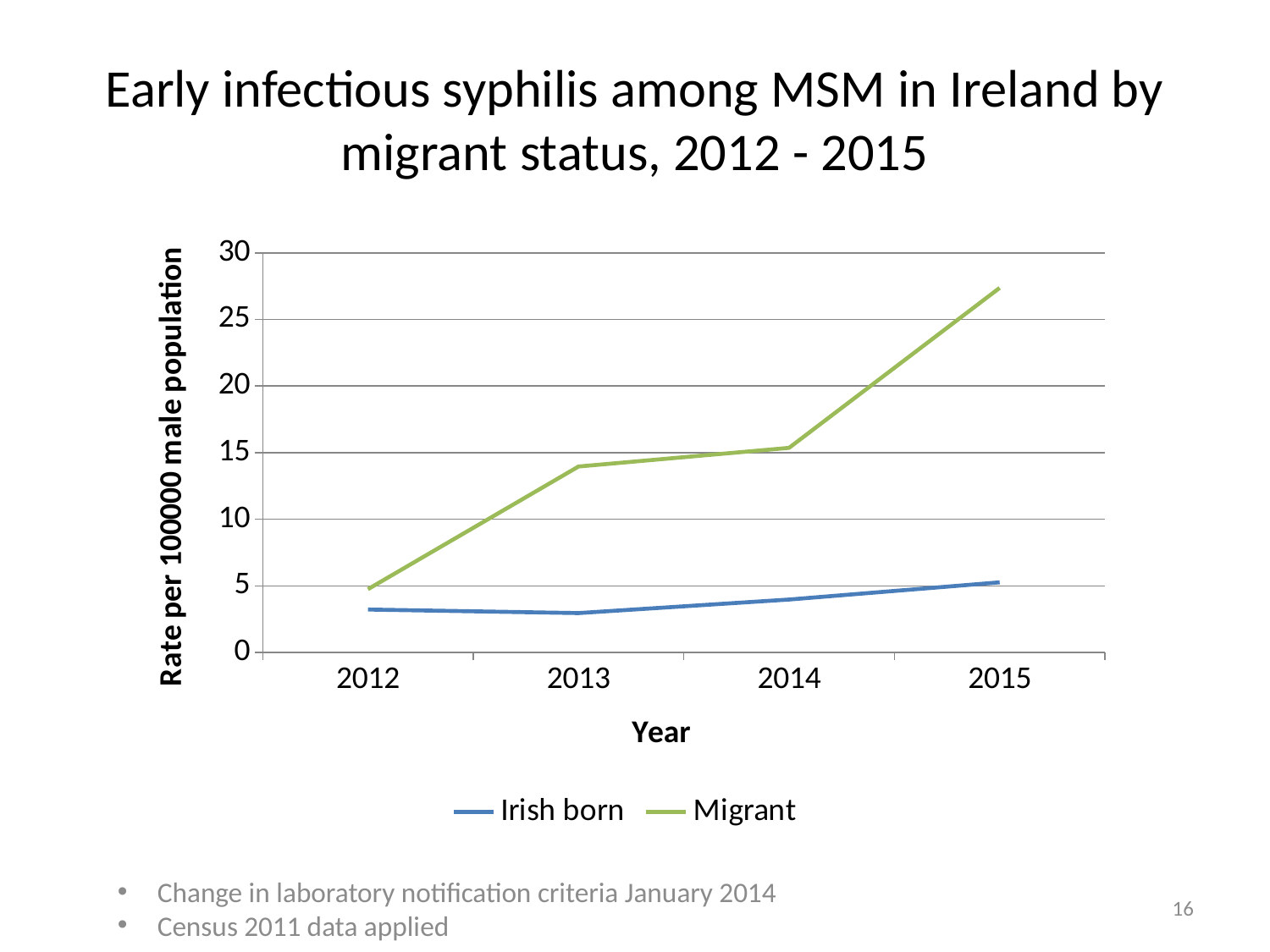

# Early infectious syphilis among MSM in Ireland by migrant status, 2012 - 2015

### Chart

| Category | Irish born | Migrant |
|---|---|---|
| 2012 | 3.221206706981858 | 4.747913710857641 |
| 2013 | 2.95277281473337 | 13.964452090757767 |
| 2014 | 3.972821605277625 | 15.360897299833544 |
| 2015 | 5.261304288070368 | 27.370326097885222 |
Change in laboratory notification criteria January 2014
Census 2011 data applied
16